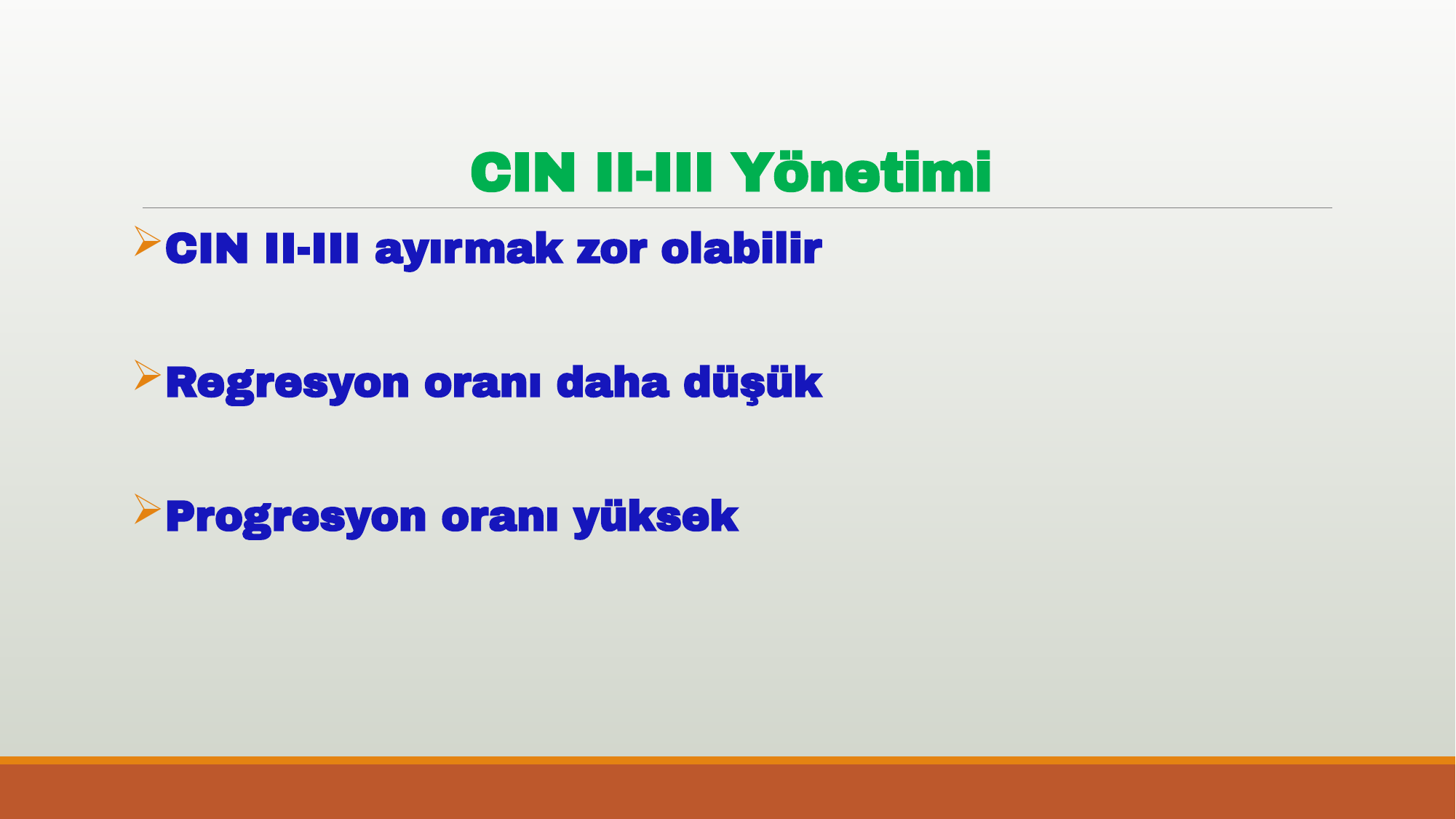

# CIN II-III Yönetimi
CIN II-III ayırmak zor olabilir

Regresyon oranı daha düşük

Progresyon oranı yüksek